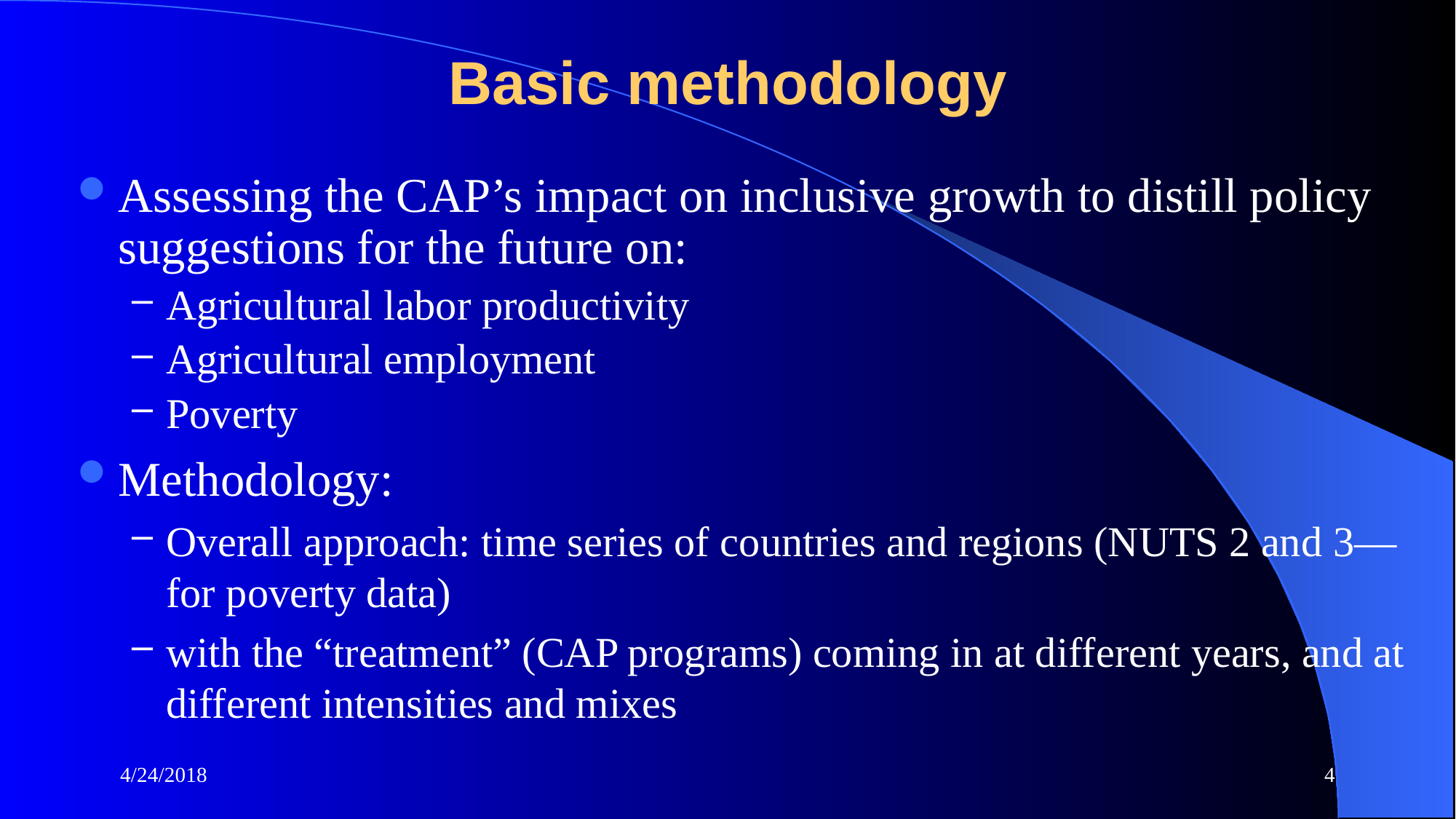

# Basic methodology
Assessing the CAP’s impact on inclusive growth to distill policy suggestions for the future on:
Agricultural labor productivity
Agricultural employment
Poverty
Methodology:
Overall approach: time series of countries and regions (NUTS 2 and 3—for poverty data)
with the “treatment” (CAP programs) coming in at different years, and at different intensities and mixes

4/24/2018
4